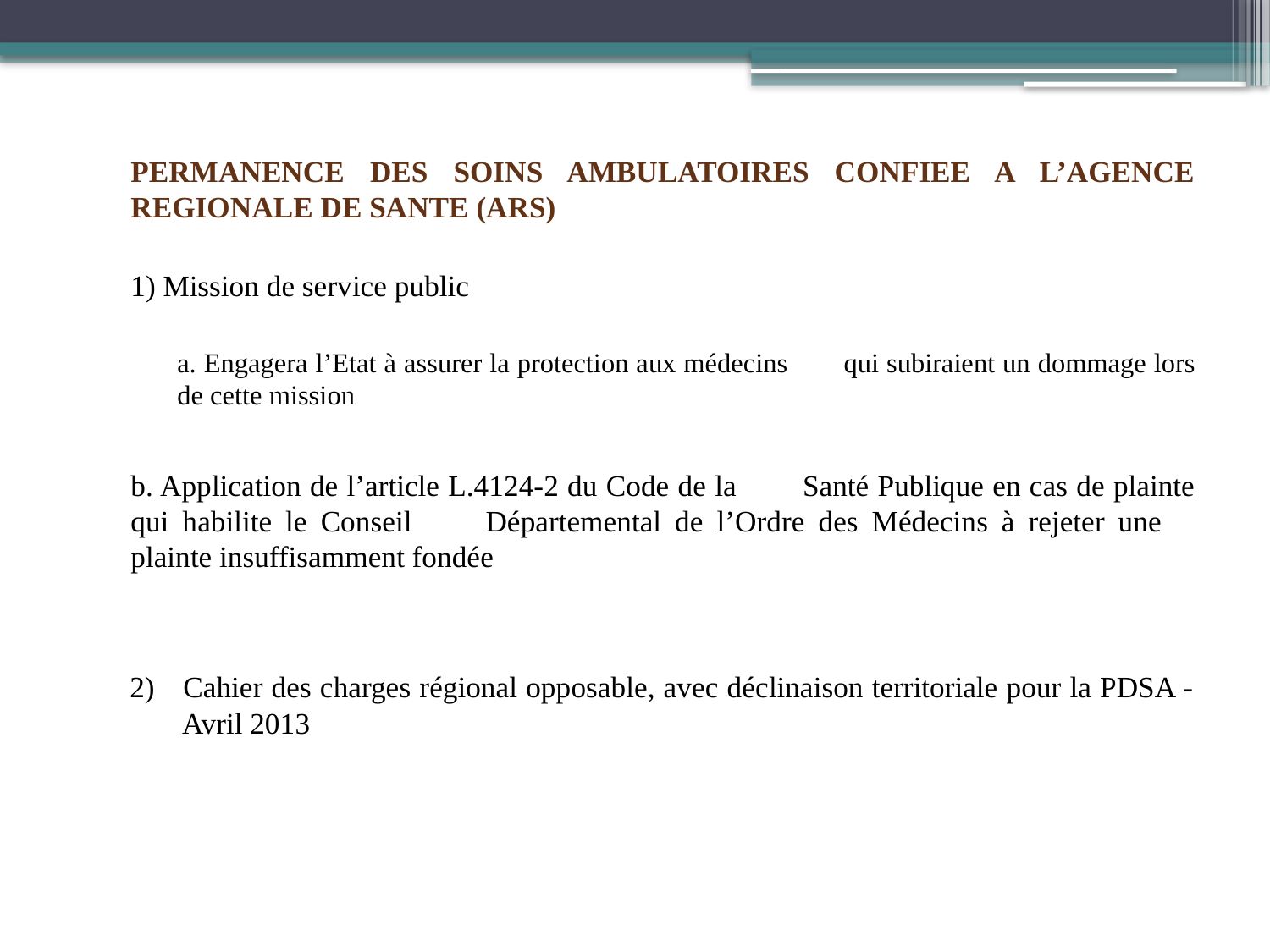

PERMANENCE DES SOINS AMBULATOIRES CONFIEE A L’AGENCE REGIONALE DE SANTE (ARS)

1) Mission de service public

		a. Engagera l’Etat à assurer la protection aux médecins 			qui subiraient un dommage lors de cette mission

		b. Application de l’article L.4124-2 du Code de la 			Santé Publique en cas de plainte qui habilite le Conseil 		Départemental de l’Ordre des Médecins à rejeter une 			plainte insuffisamment fondée

2) 	Cahier des charges régional opposable, avec déclinaison territoriale pour la PDSA - Avril 2013